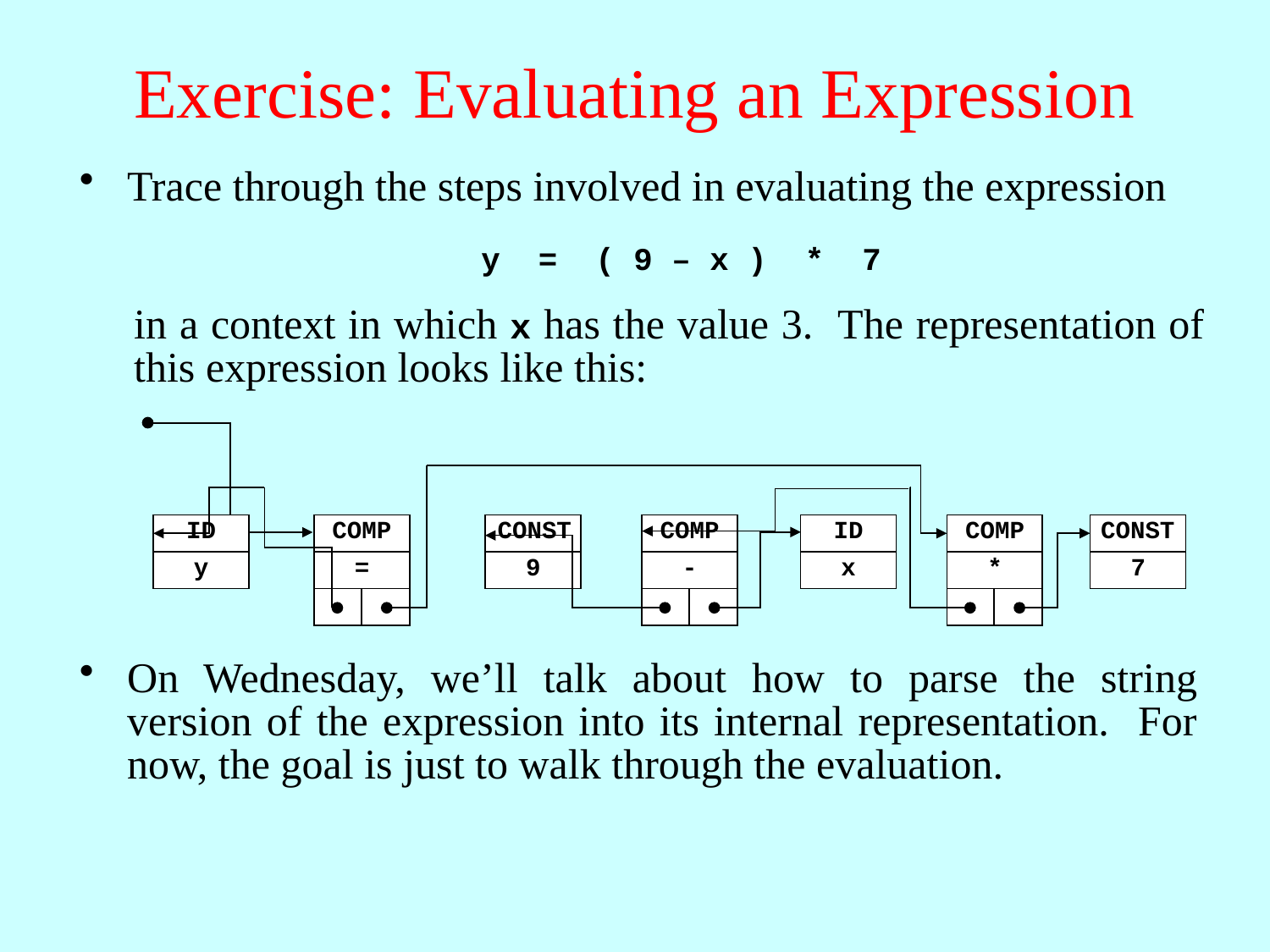

# Exercise: Evaluating an Expression
Trace through the steps involved in evaluating the expression
y  =  ( 9 – x )  *  7
in a context in which x has the value 3.  The representation of this expression looks like this:

CONST
COMP

=

COMP

-

COMP

*

ID

y

CONST

9

ID

x

7

On Wednesday, we’ll talk about how to parse the string version of the expression into its internal representation.  For now, the goal is just to walk through the evaluation.